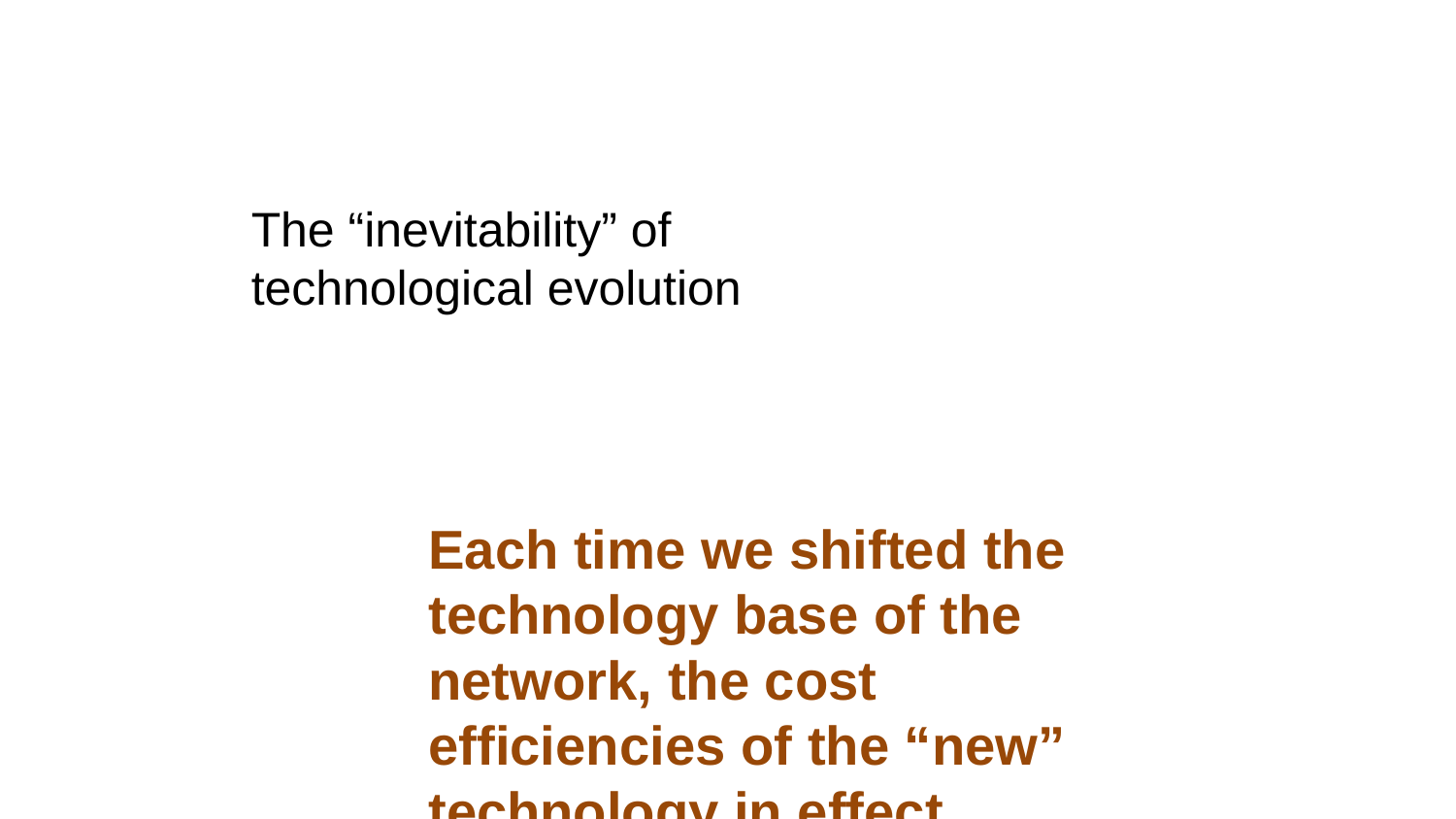

The “inevitability” of technological evolution
Each time we shifted the technology base of the network, the cost efficiencies of the “new” technology in effect motivated the shift from the older technology to the new